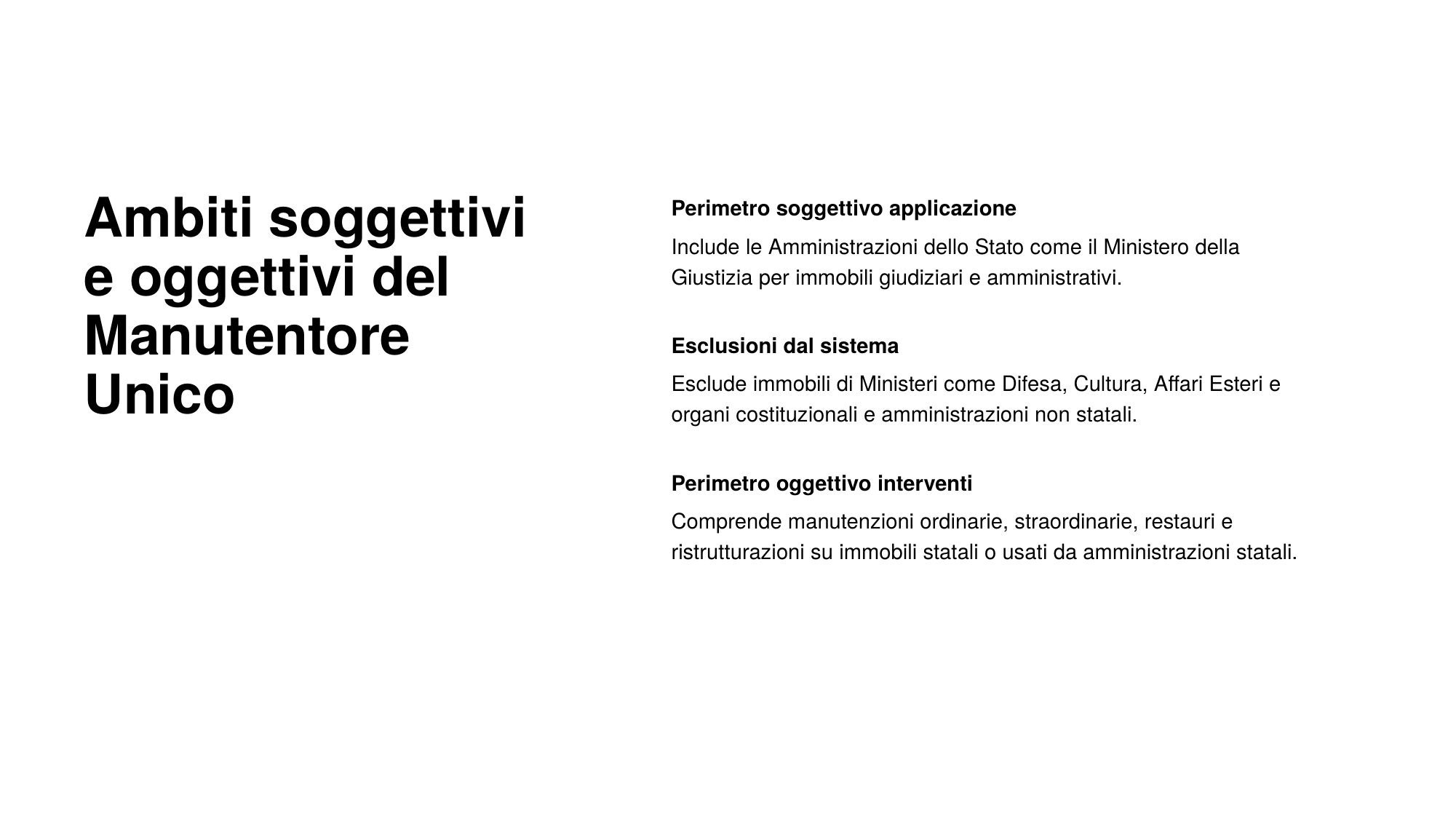

# Ambiti soggettivi e oggettivi del Manutentore Unico
Perimetro soggettivo applicazione
Include le Amministrazioni dello Stato come il Ministero della Giustizia per immobili giudiziari e amministrativi.
Esclusioni dal sistema
Esclude immobili di Ministeri come Difesa, Cultura, Affari Esteri e organi costituzionali e amministrazioni non statali.
Perimetro oggettivo interventi
Comprende manutenzioni ordinarie, straordinarie, restauri e ristrutturazioni su immobili statali o usati da amministrazioni statali.